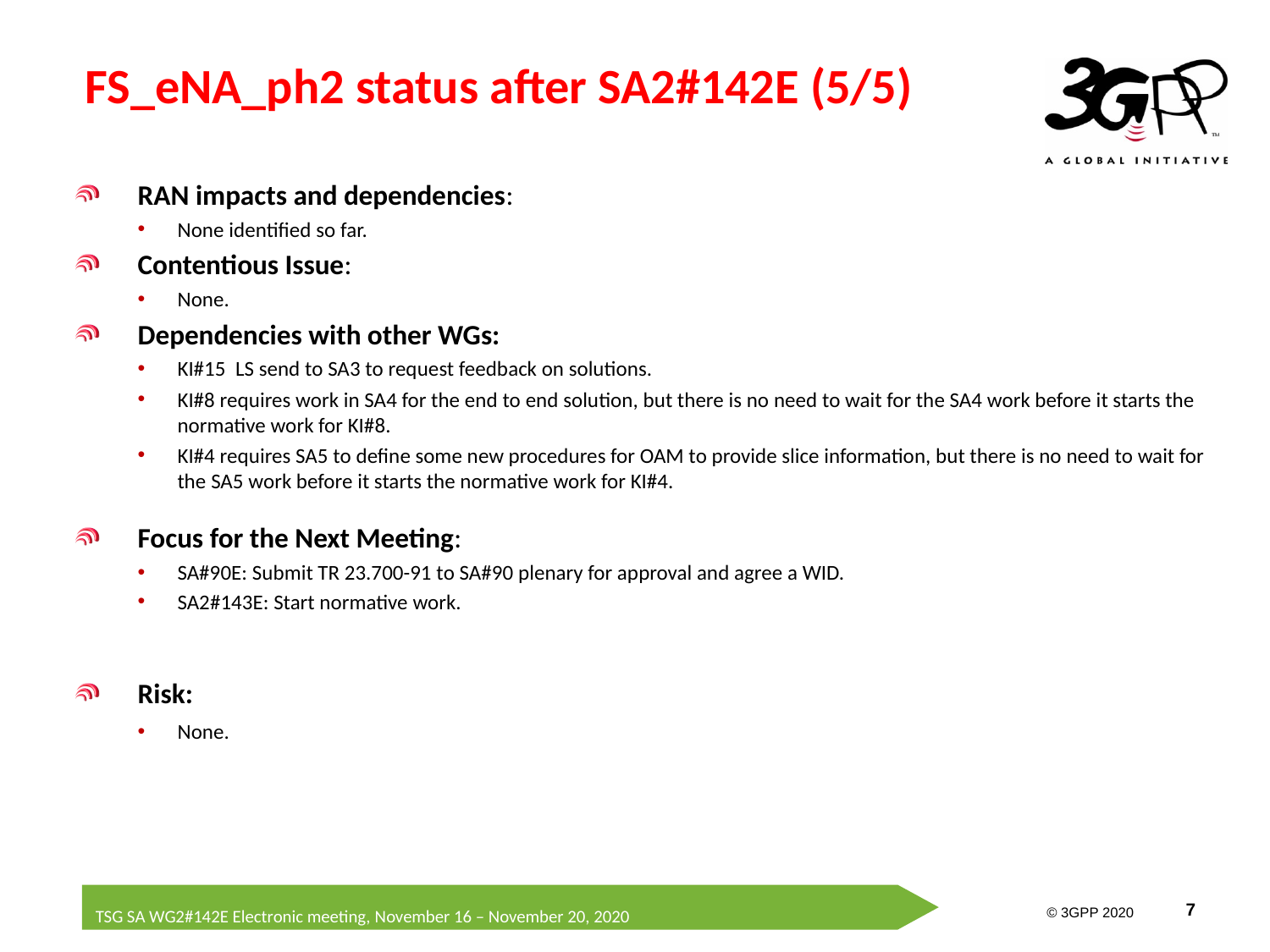

# FS_eNA_ph2 status after SA2#142E (5/5)
RAN impacts and dependencies:
None identified so far.
Contentious Issue:
None.
Dependencies with other WGs:
KI#15  LS send to SA3 to request feedback on solutions.
KI#8 requires work in SA4 for the end to end solution, but there is no need to wait for the SA4 work before it starts the normative work for KI#8.
KI#4 requires SA5 to define some new procedures for OAM to provide slice information, but there is no need to wait for the SA5 work before it starts the normative work for KI#4.

Focus for the Next Meeting:
SA#90E: Submit TR 23.700-91 to SA#90 plenary for approval and agree a WID.
SA2#143E: Start normative work.

Risk:
None.